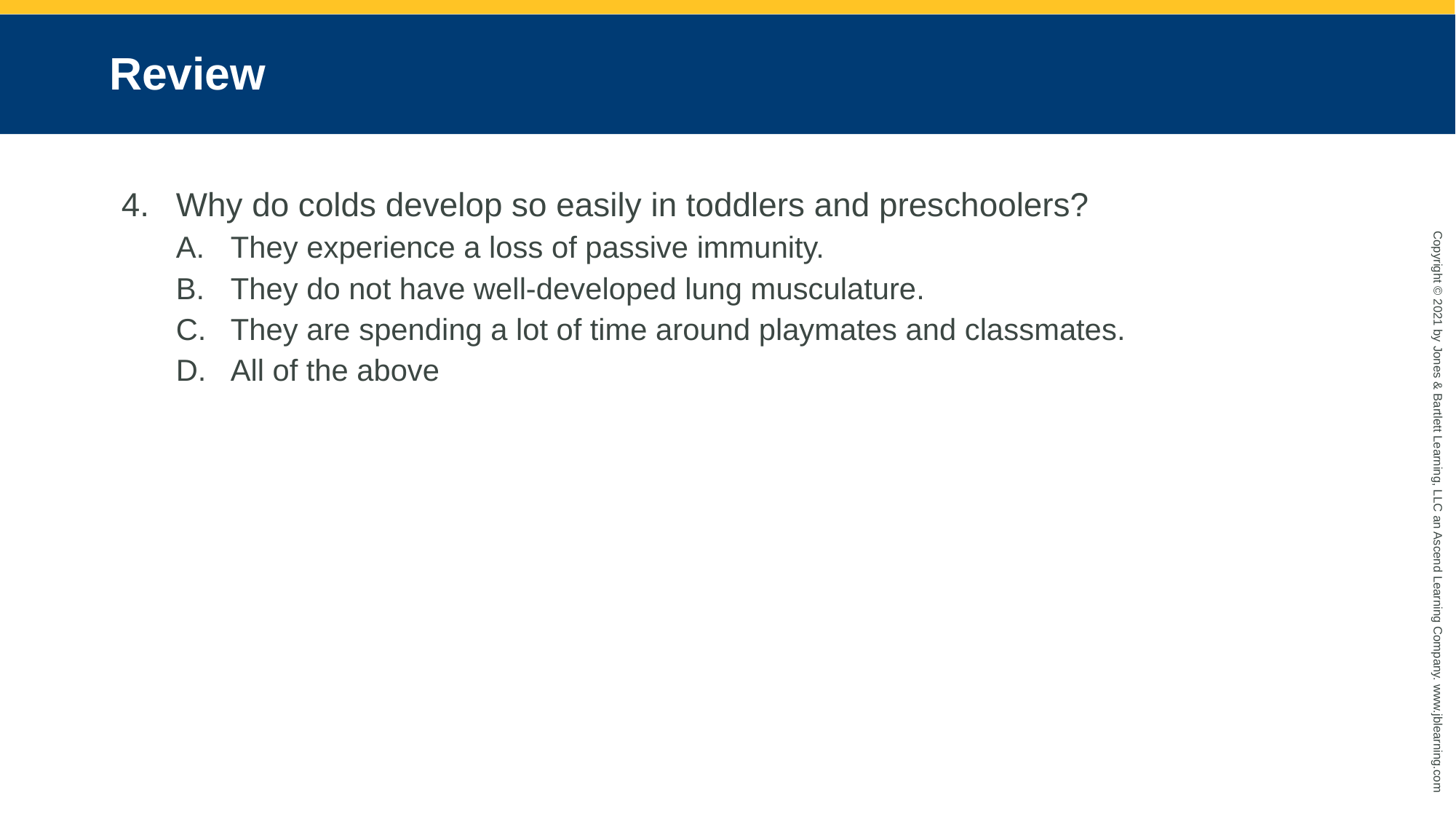

# Review
Why do colds develop so easily in toddlers and preschoolers?
They experience a loss of passive immunity.
They do not have well-developed lung musculature.
They are spending a lot of time around playmates and classmates.
All of the above